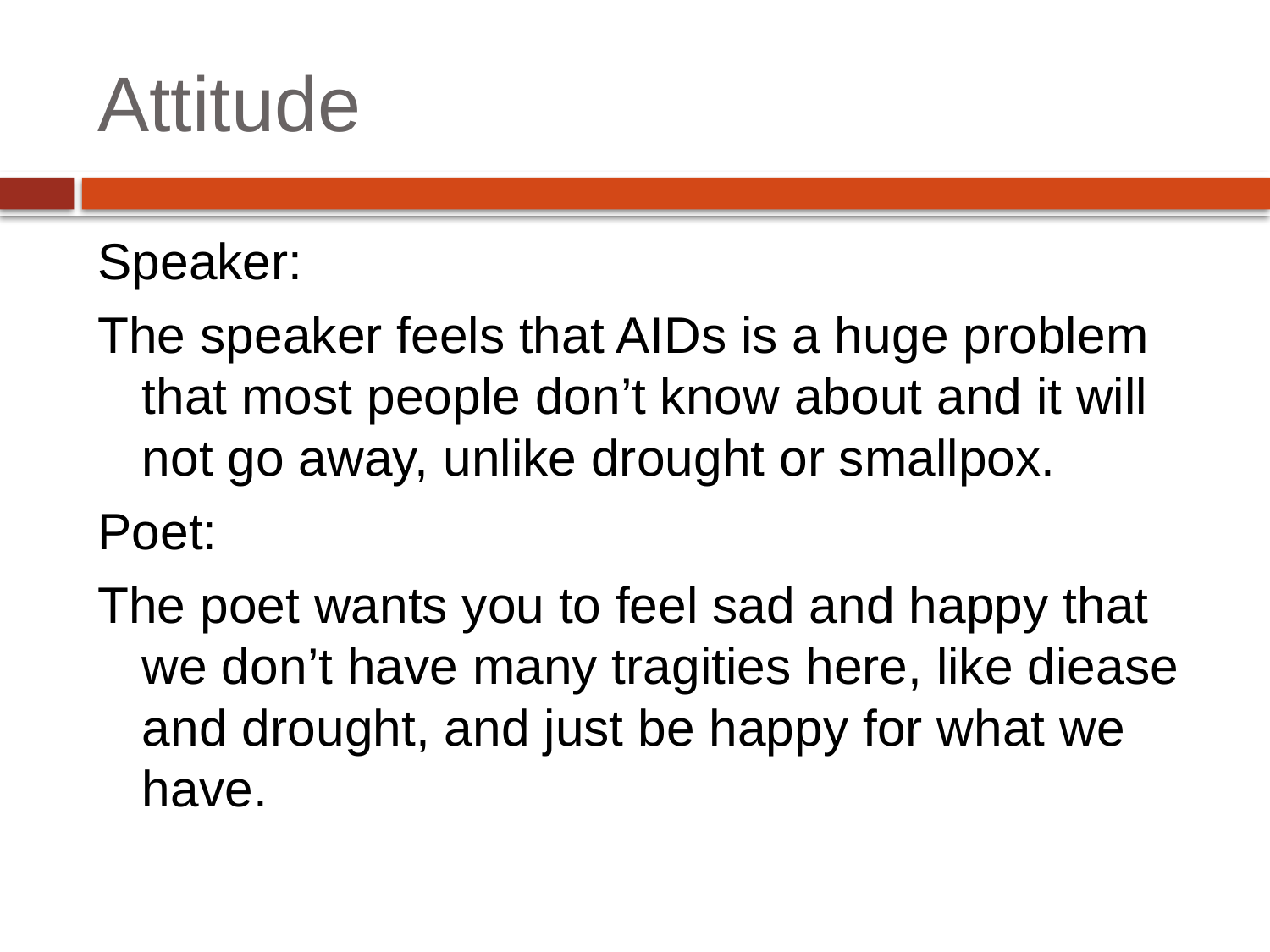

# Attitude
Speaker:
The speaker feels that AIDs is a huge problem that most people don’t know about and it will not go away, unlike drought or smallpox.
Poet:
The poet wants you to feel sad and happy that we don’t have many tragities here, like diease and drought, and just be happy for what we have.